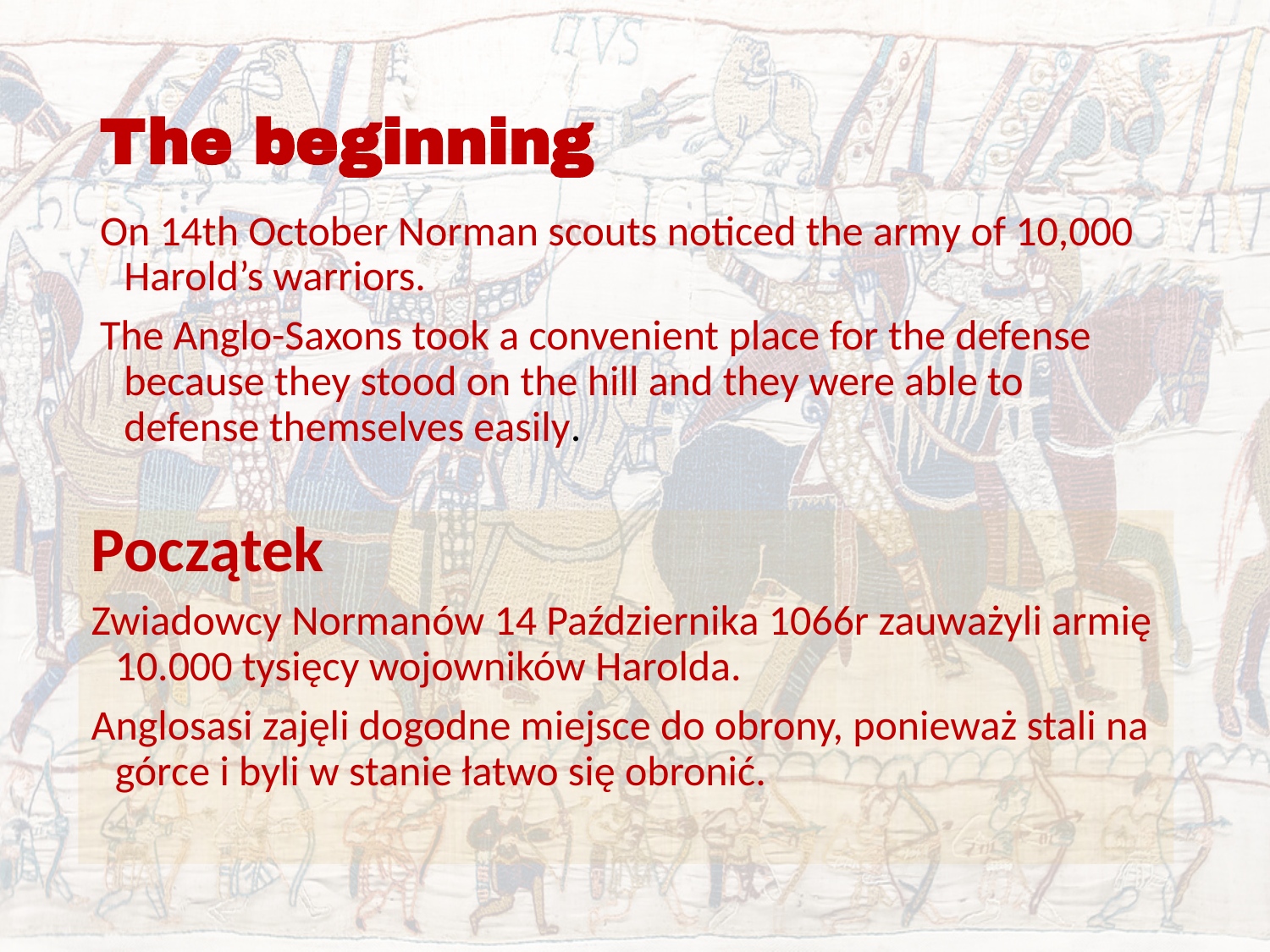

# The beginning
On 14th October Norman scouts noticed the army of 10,000 Harold’s warriors.
The Anglo-Saxons took a convenient place for the defense because they stood on the hill and they were able to defense themselves easily.
Początek
Zwiadowcy Normanów 14 Października 1066r zauważyli armię 10.000 tysięcy wojowników Harolda.
Anglosasi zajęli dogodne miejsce do obrony, ponieważ stali na górce i byli w stanie łatwo się obronić.